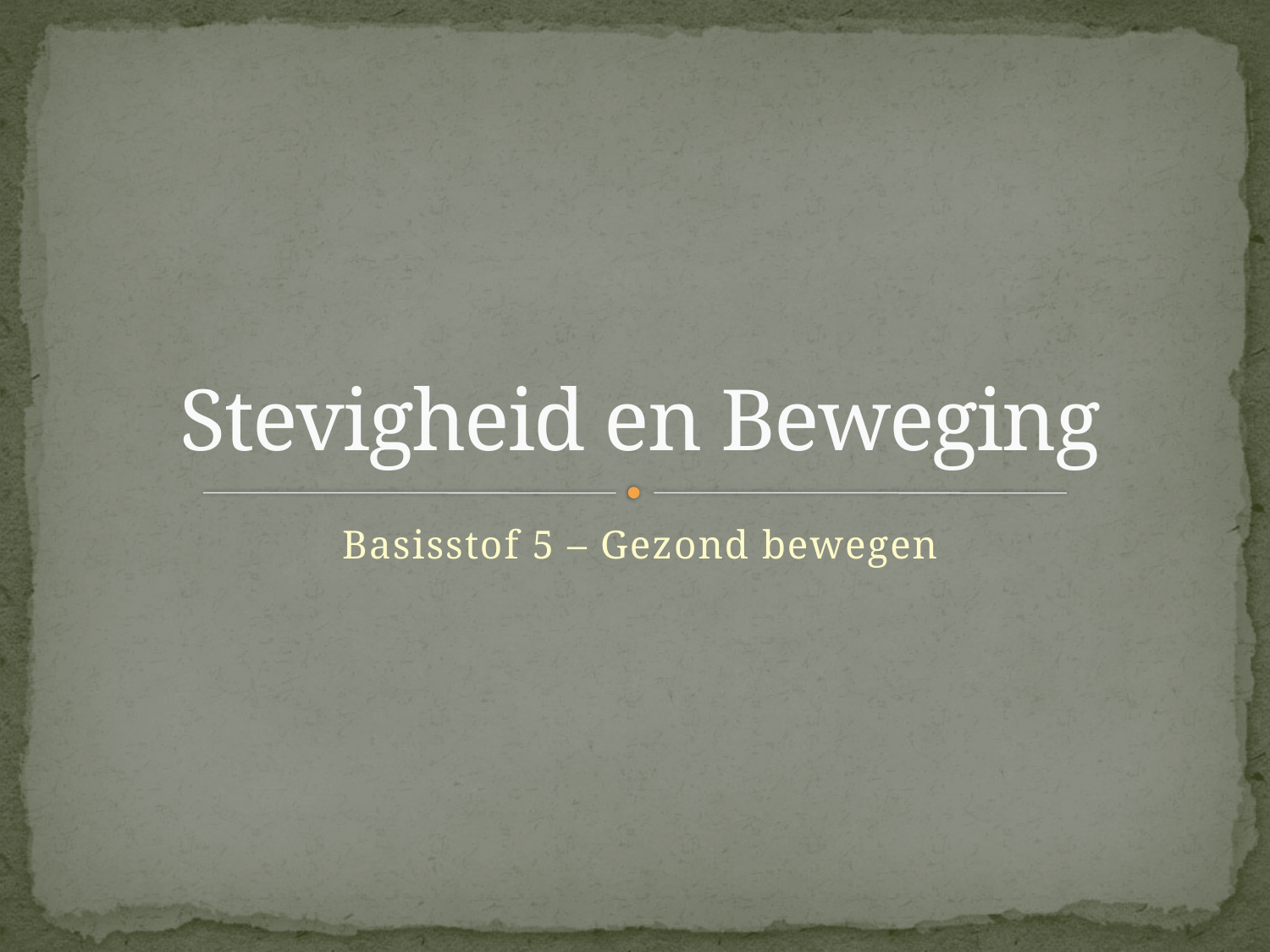

# Stevigheid en Beweging
Basisstof 5 – Gezond bewegen